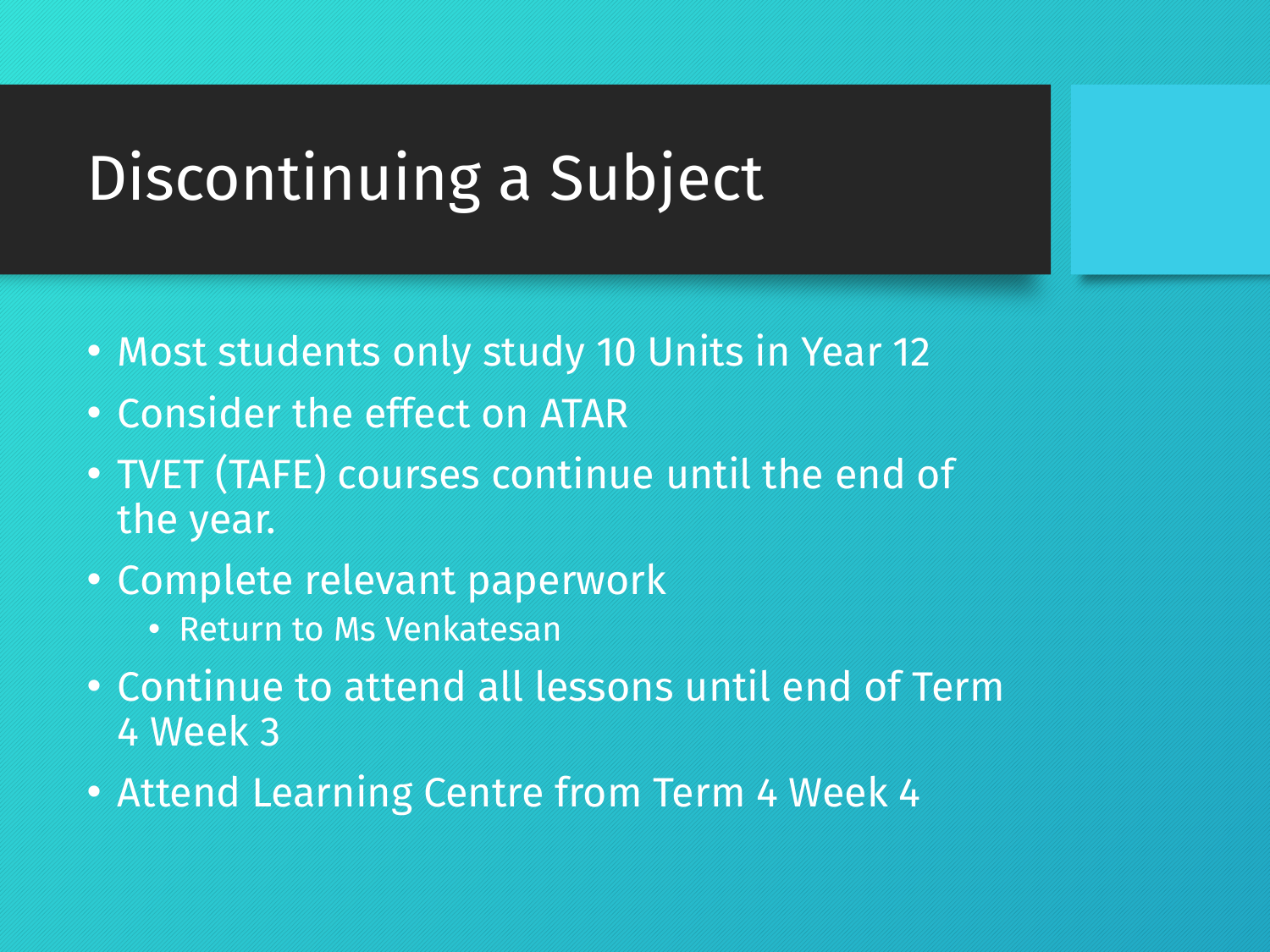

# Discontinuing a Subject
Most students only study 10 Units in Year 12
Consider the effect on ATAR
TVET (TAFE) courses continue until the end of the year.
Complete relevant paperwork
Return to Ms Venkatesan
Continue to attend all lessons until end of Term 4 Week 3
Attend Learning Centre from Term 4 Week 4